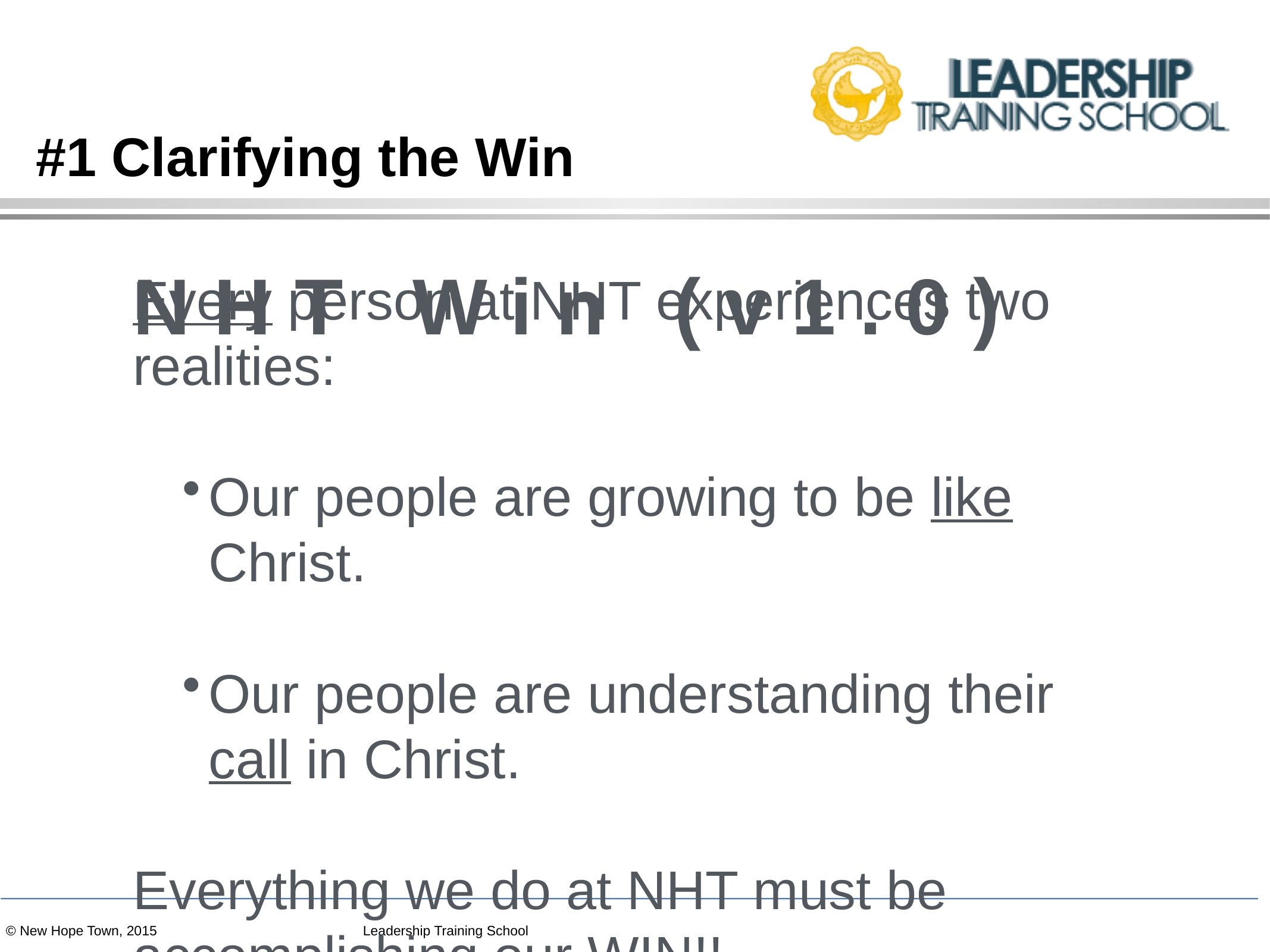

# #1 Clarifying the Win
NHT Win (v1.0)
Every person at NHT experiences two realities:
Our people are growing to be like Christ.
Our people are understanding their call in Christ.
Everything we do at NHT must be accomplishing our WIN!!
10